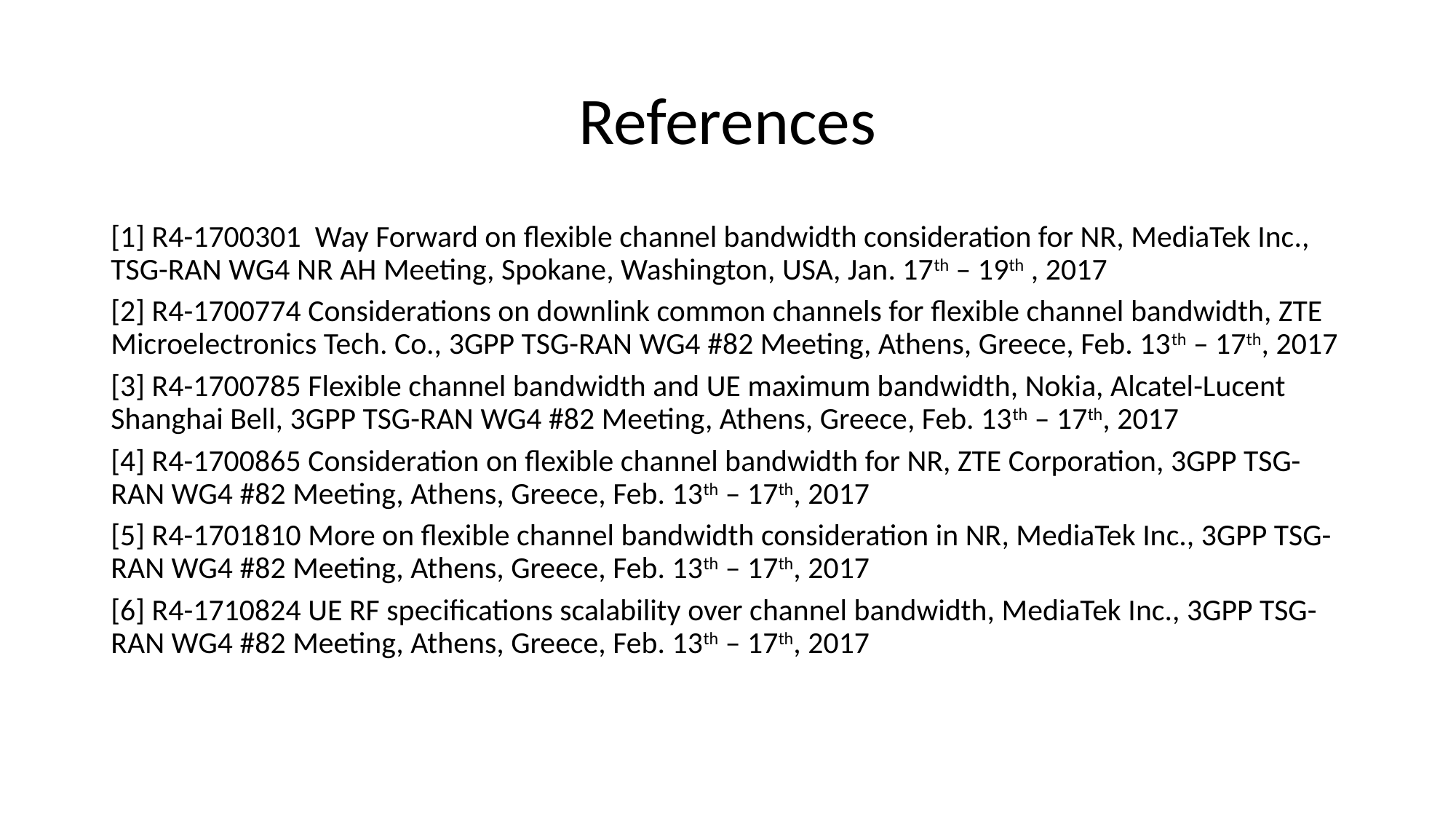

# References
[1] R4-1700301  Way Forward on flexible channel bandwidth consideration for NR, MediaTek Inc., TSG-RAN WG4 NR AH Meeting, Spokane, Washington, USA, Jan. 17th – 19th , 2017
[2] R4-1700774 Considerations on downlink common channels for flexible channel bandwidth, ZTE Microelectronics Tech. Co., 3GPP TSG-RAN WG4 #82 Meeting, Athens, Greece, Feb. 13th – 17th, 2017
[3] R4-1700785 Flexible channel bandwidth and UE maximum bandwidth, Nokia, Alcatel-Lucent Shanghai Bell, 3GPP TSG-RAN WG4 #82 Meeting, Athens, Greece, Feb. 13th – 17th, 2017
[4] R4-1700865 Consideration on flexible channel bandwidth for NR, ZTE Corporation, 3GPP TSG-RAN WG4 #82 Meeting, Athens, Greece, Feb. 13th – 17th, 2017
[5] R4-1701810 More on flexible channel bandwidth consideration in NR, MediaTek Inc., 3GPP TSG-RAN WG4 #82 Meeting, Athens, Greece, Feb. 13th – 17th, 2017
[6] R4-1710824 UE RF specifications scalability over channel bandwidth, MediaTek Inc., 3GPP TSG-RAN WG4 #82 Meeting, Athens, Greece, Feb. 13th – 17th, 2017